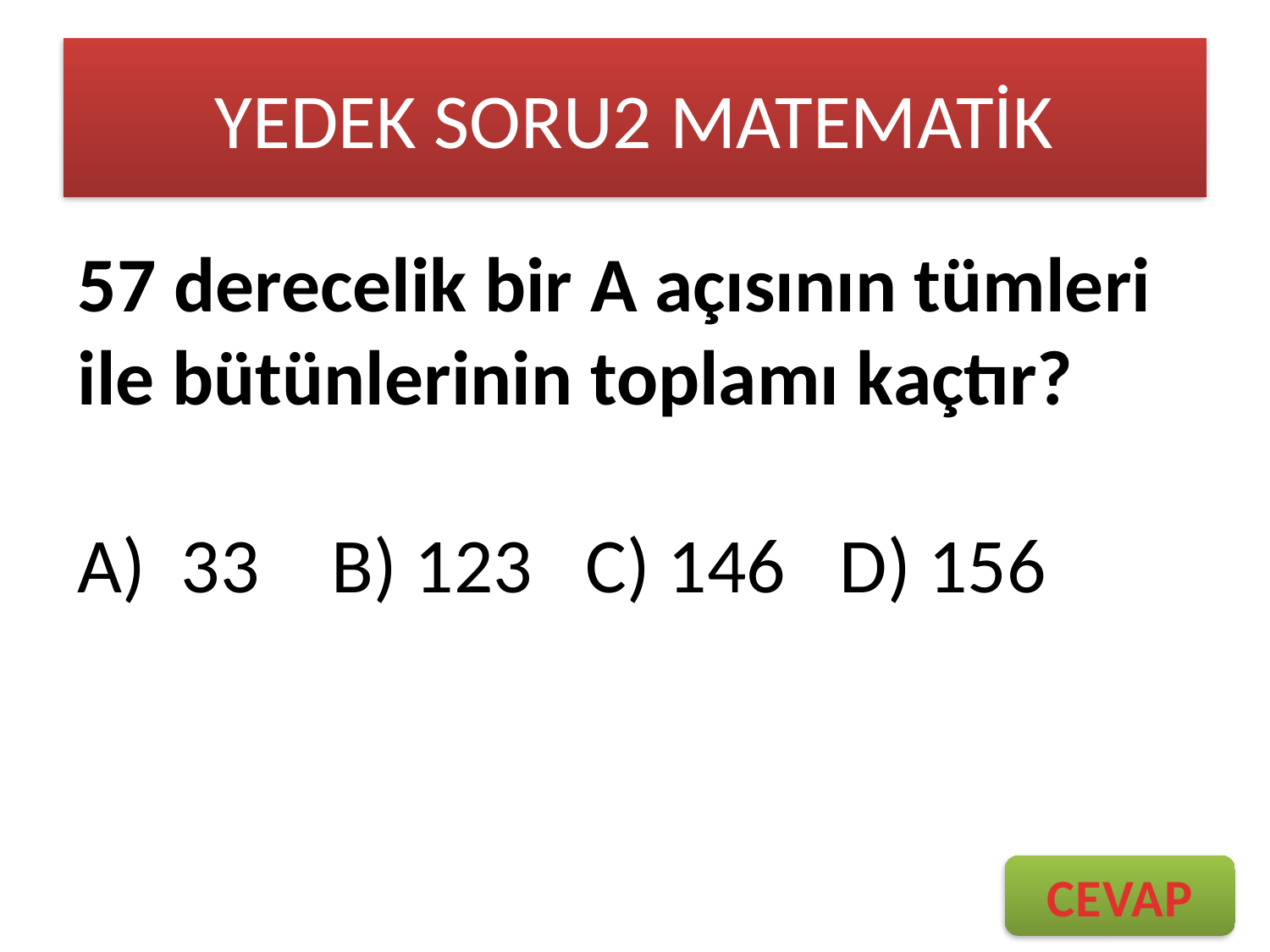

# YEDEK SORU2 MATEMATİK
57 derecelik bir A açısının tümleri ile bütünlerinin toplamı kaçtır?

A)  33	B) 123	C) 146	D) 156

CEVAP